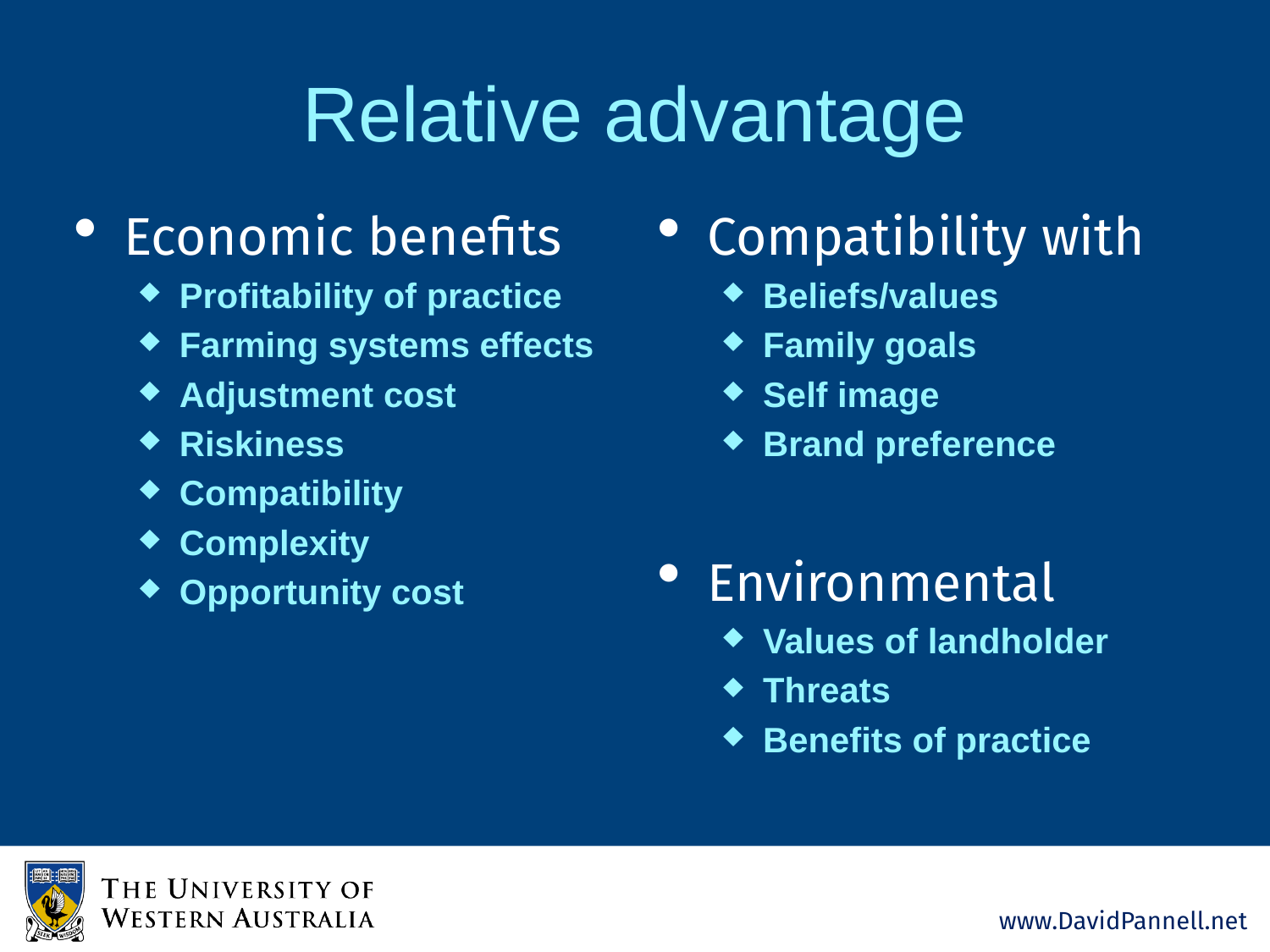

# Relative advantage
Economic benefits
Profitability of practice
Farming systems effects
Adjustment cost
Riskiness
Compatibility
Complexity
Opportunity cost
Compatibility with
Beliefs/values
Family goals
Self image
Brand preference

Environmental
Values of landholder
Threats
Benefits of practice